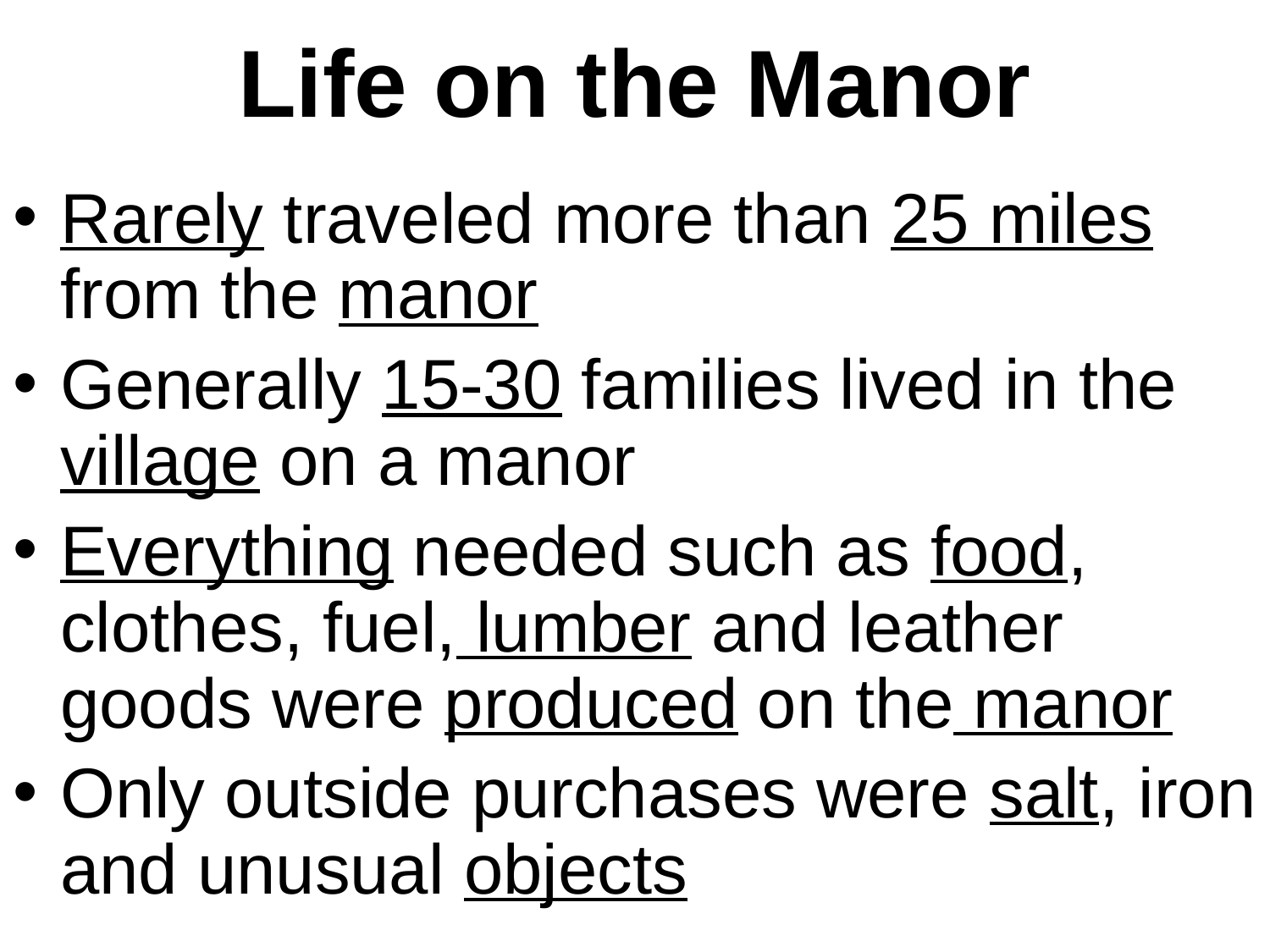

# Life on the Manor
Rarely traveled more than 25 miles from the manor
Generally 15-30 families lived in the village on a manor
Everything needed such as food, clothes, fuel, lumber and leather goods were produced on the manor
Only outside purchases were salt, iron and unusual objects